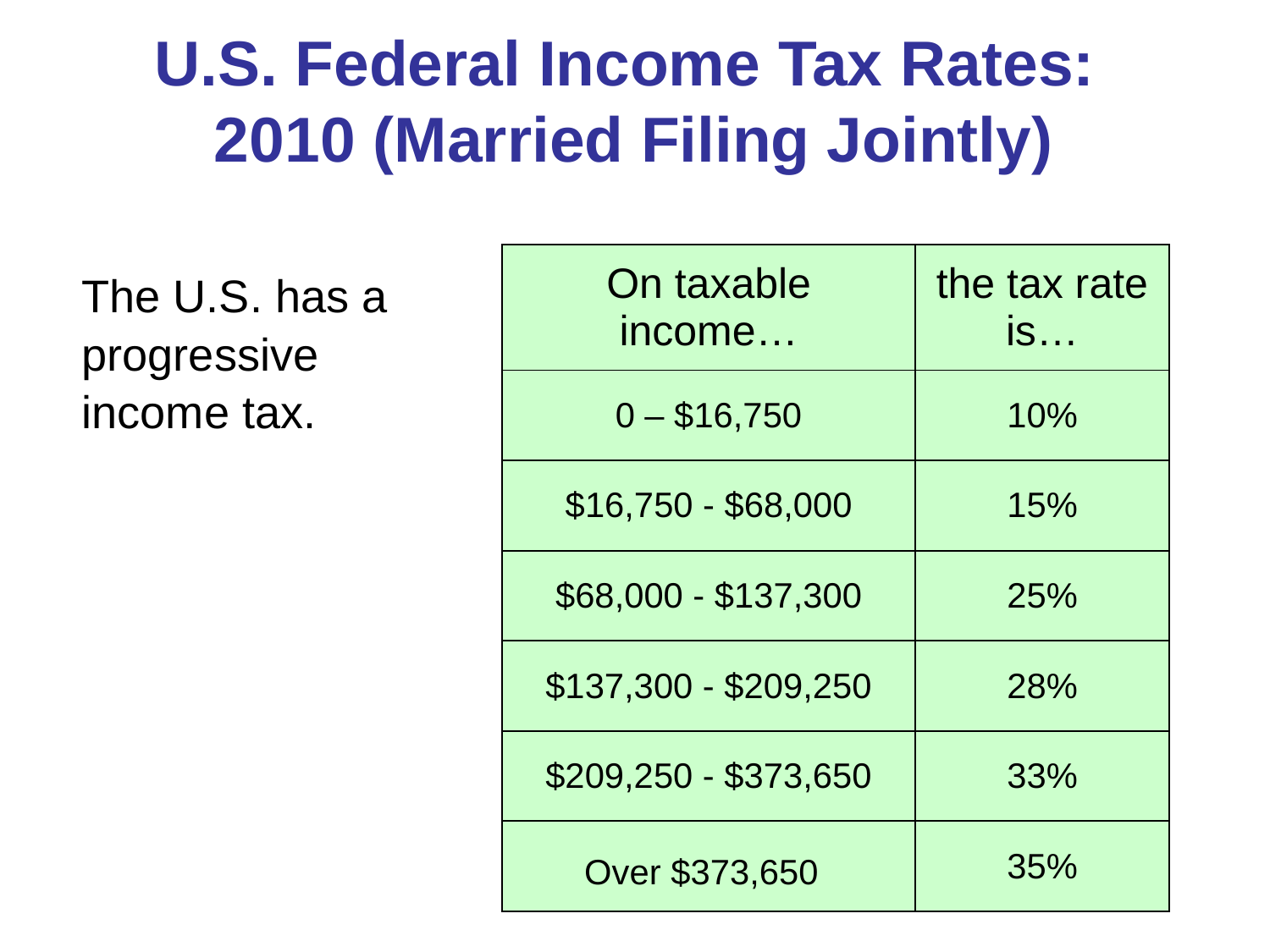

# U.S. Federal Income Tax Rates:  2010 (Married Filing Jointly)
0
| On taxable income… | the tax rate is… |
| --- | --- |
| 0 – $16,750 | 10% |
| $16,750 - $68,000 | 15% |
| $68,000 - $137,300 | 25% |
| $137,300 - $209,250 | 28% |
| $209,250 - $373,650 | 33% |
| Over $373,650 | 35% |
The U.S. has a progressive income tax.